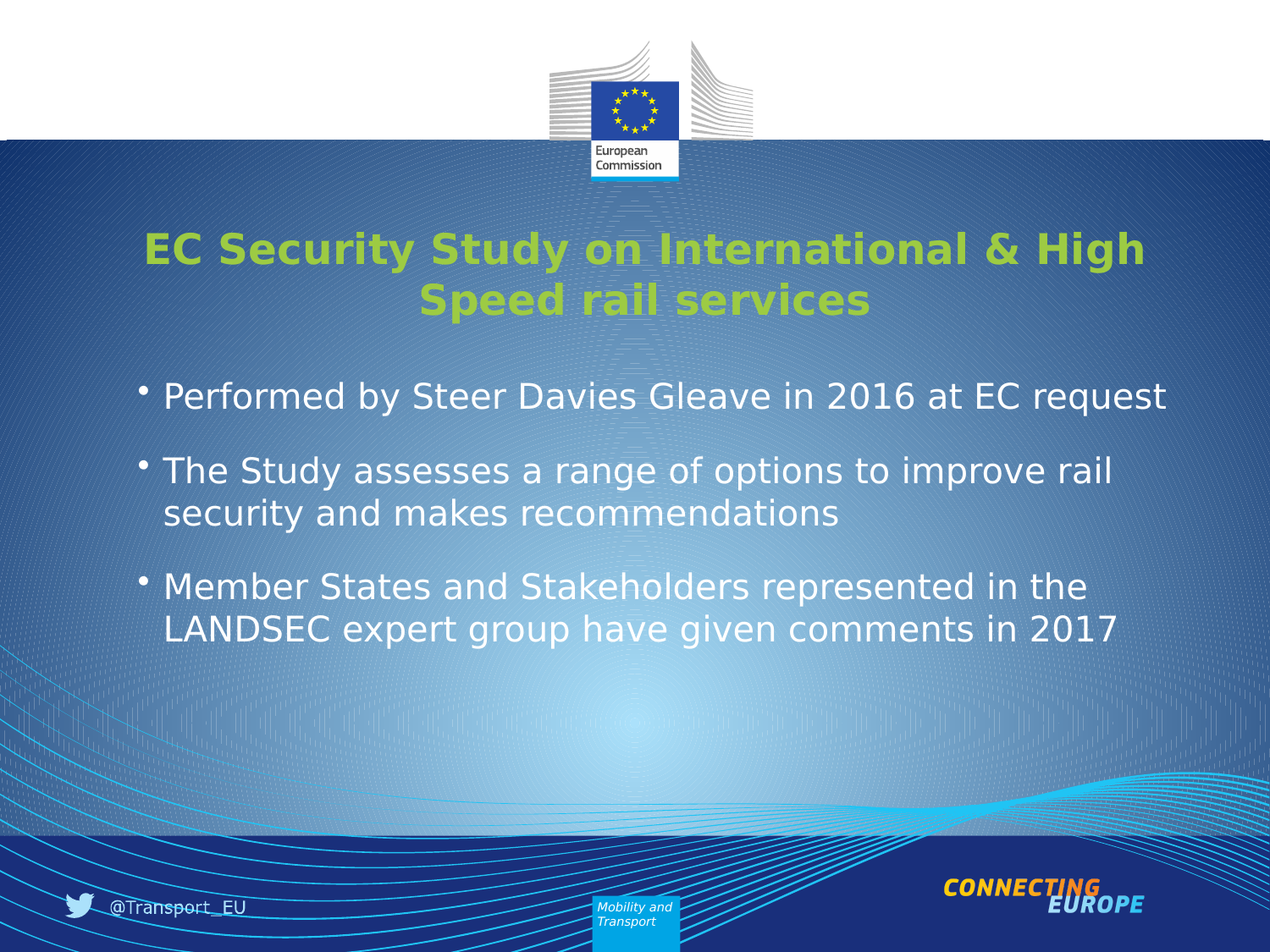

# EC Security Study on International & High Speed rail services
Performed by Steer Davies Gleave in 2016 at EC request
The Study assesses a range of options to improve rail security and makes recommendations
Member States and Stakeholders represented in the LANDSEC expert group have given comments in 2017